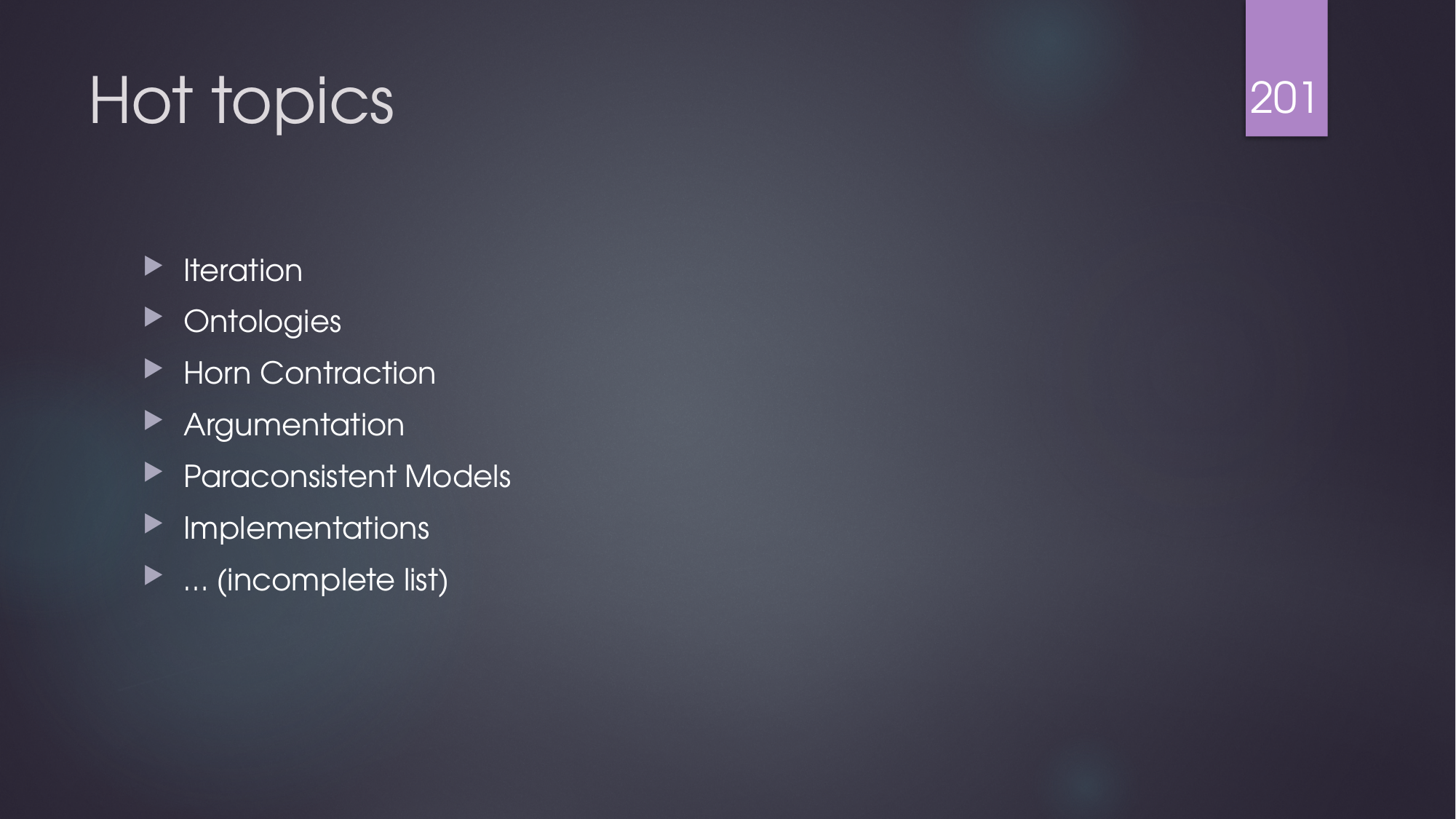

201
# Hot topics
Iteration
Ontologies
Horn Contraction
Argumentation
Paraconsistent Models
Implementations
… (incomplete list)